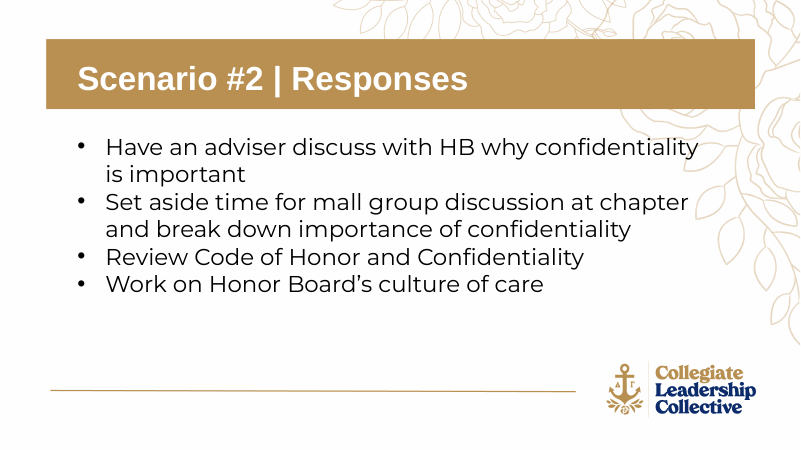

Scenario #2 | Responses
Have an adviser discuss with HB why confidentiality is important
Set aside time for mall group discussion at chapter and break down importance of confidentiality
Review Code of Honor and Confidentiality
Work on Honor Board’s culture of care